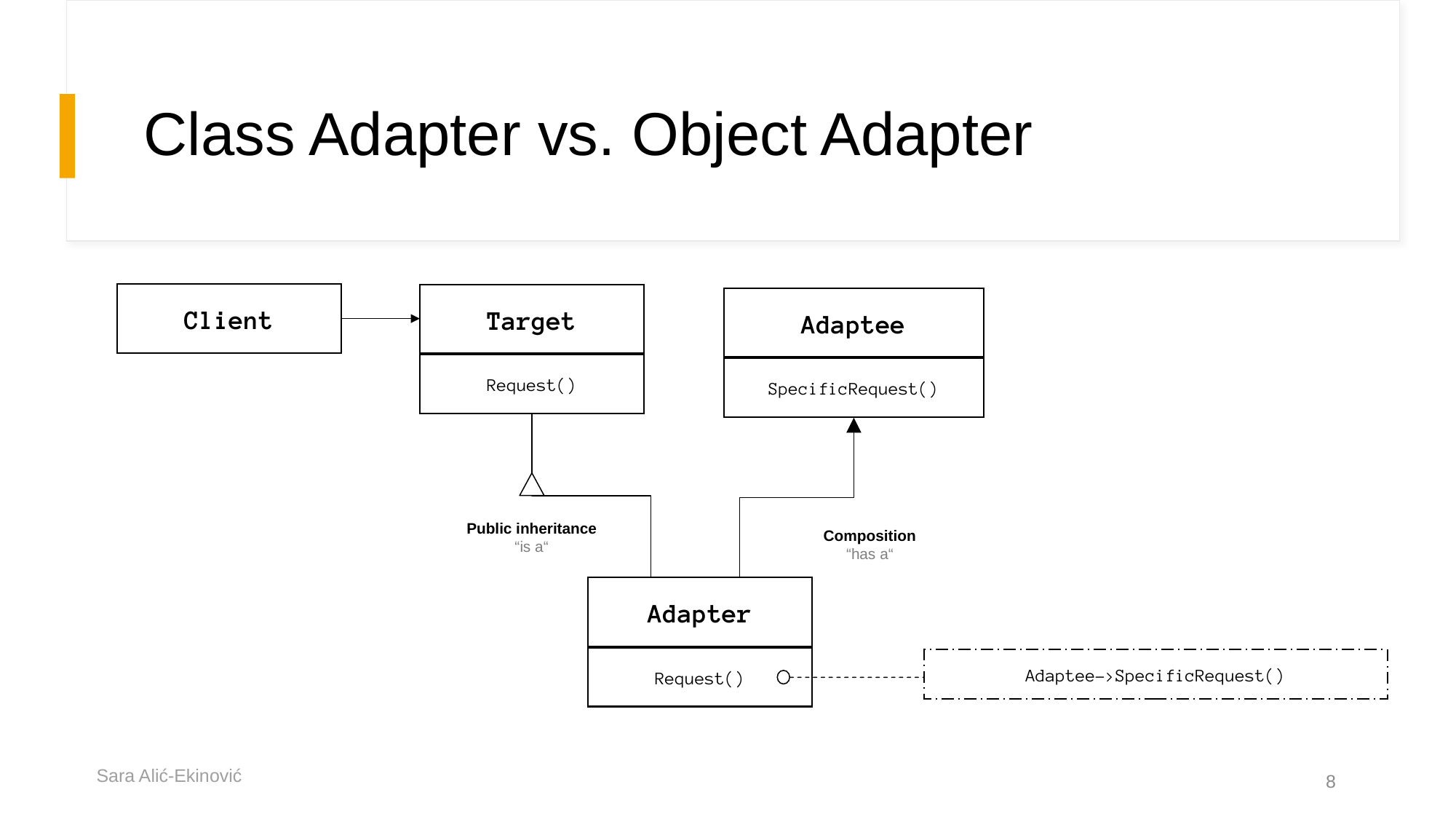

# Class Adapter vs. Object Adapter
Client
Target
Adaptee
Request()
SpecificRequest()

Composition
“has a“
Adapter
Request()
Adaptee->SpecificRequest()

Public inheritance
“is a“
Sara Alić-Ekinović
8